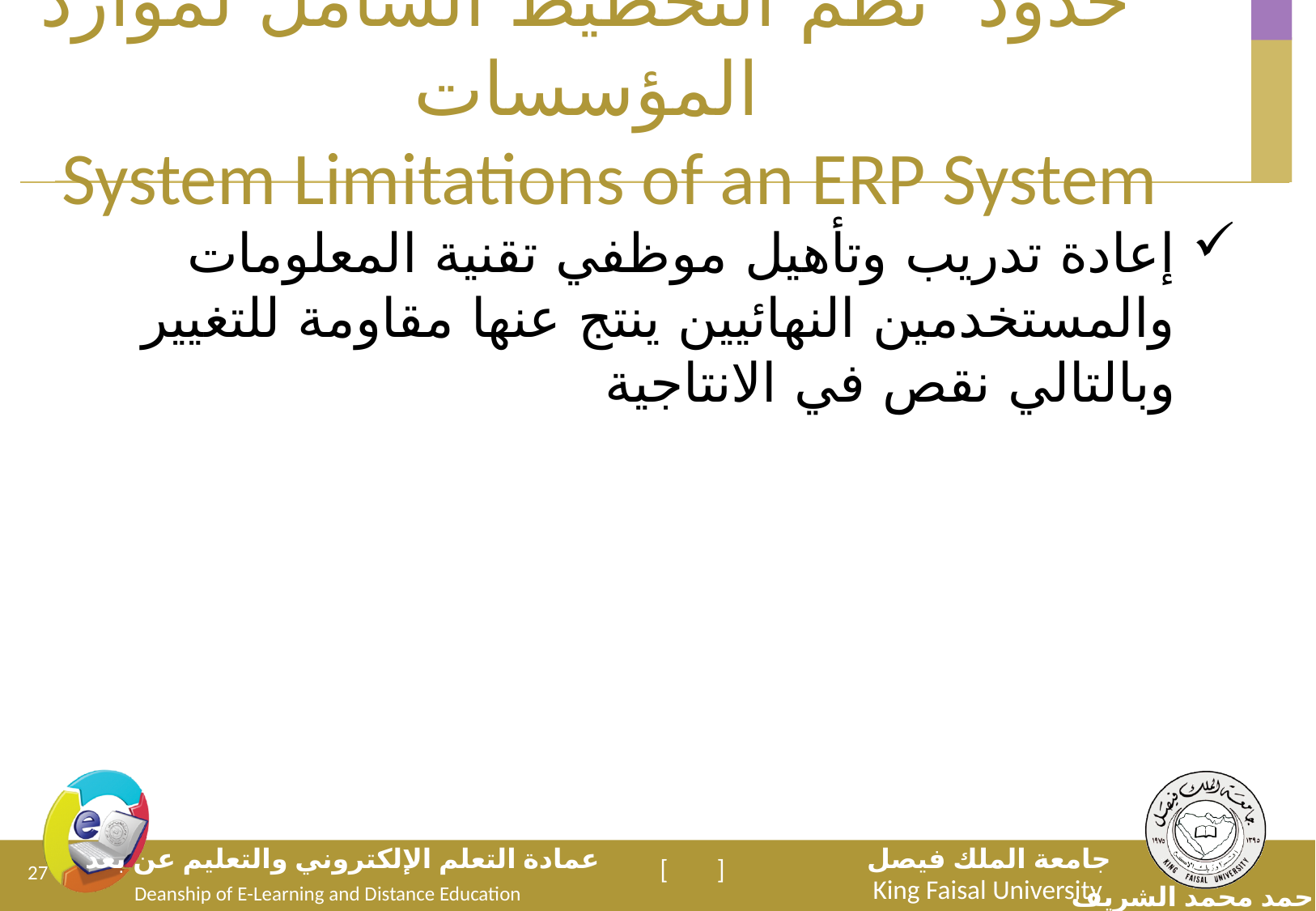

# حدود  نظم التخطيط الشامل لموارد المؤسسات System Limitations of an ERP System
إعادة تدريب وتأهيل موظفي تقنية المعلومات والمستخدمين النهائيين ينتج عنها مقاومة للتغيير وبالتالي نقص في الانتاجية
27